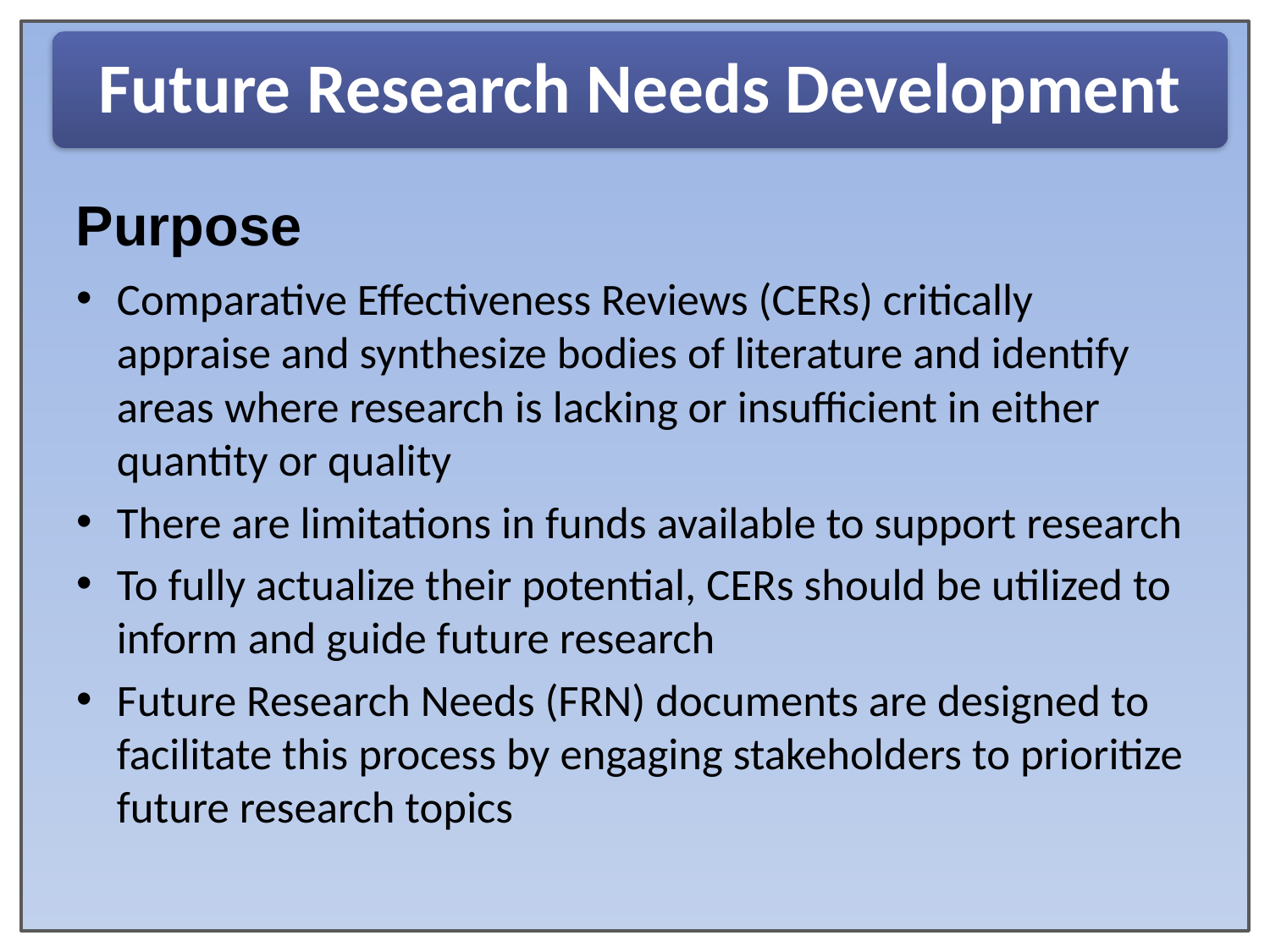

Future Research Needs Development
Purpose
Comparative Effectiveness Reviews (CERs) critically appraise and synthesize bodies of literature and identify areas where research is lacking or insufficient in either quantity or quality
There are limitations in funds available to support research
To fully actualize their potential, CERs should be utilized to inform and guide future research
Future Research Needs (FRN) documents are designed to facilitate this process by engaging stakeholders to prioritize future research topics